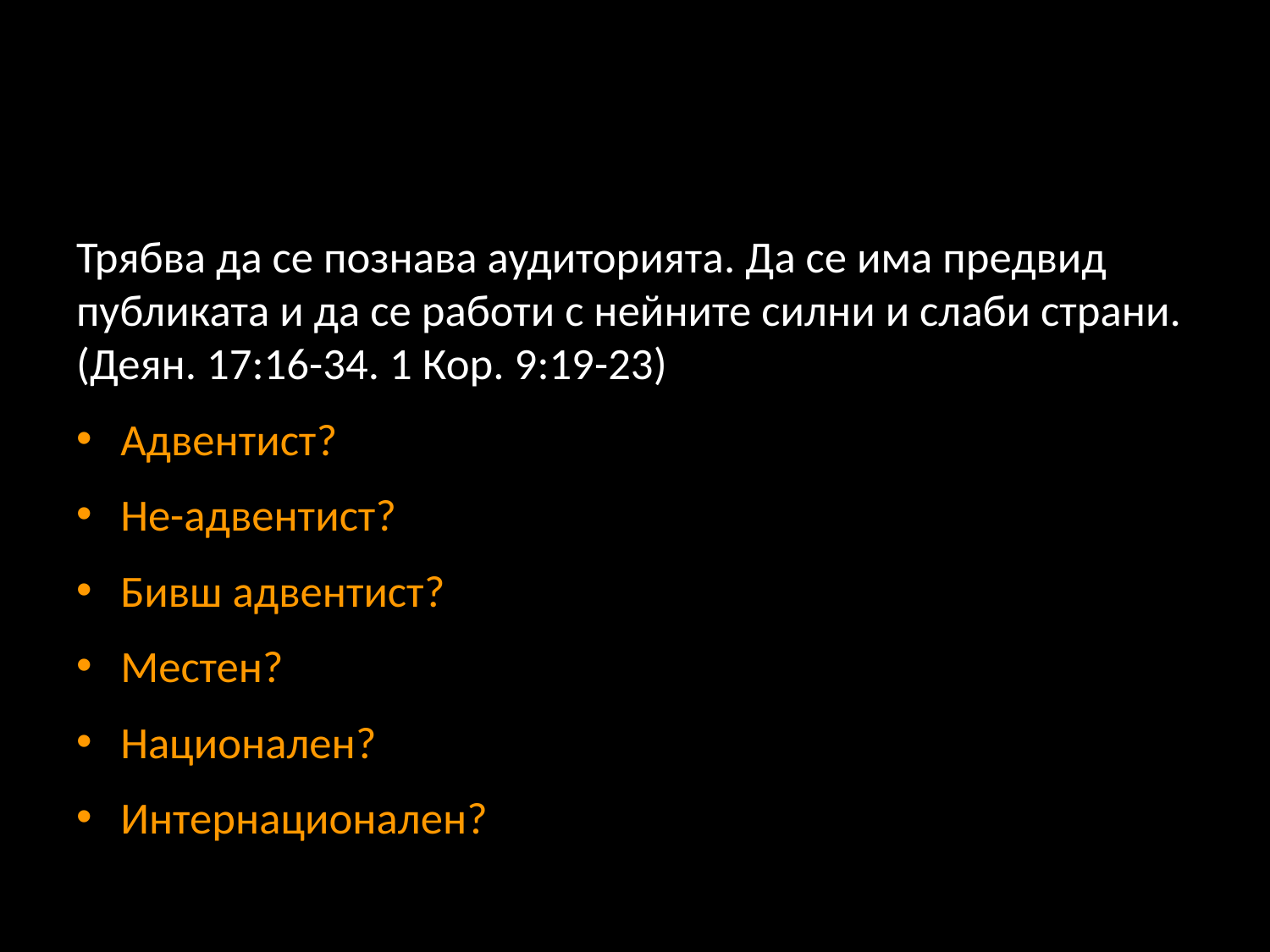

#
Трябва да се познава аудиторията. Да се има предвид публиката и да се работи с нейните силни и слаби страни. (Деян. 17:16-34. 1 Кор. 9:19-23)
Адвентист?
Не-адвентист?
Бивш адвентист?
Местен?
Национален?
Интернационален?